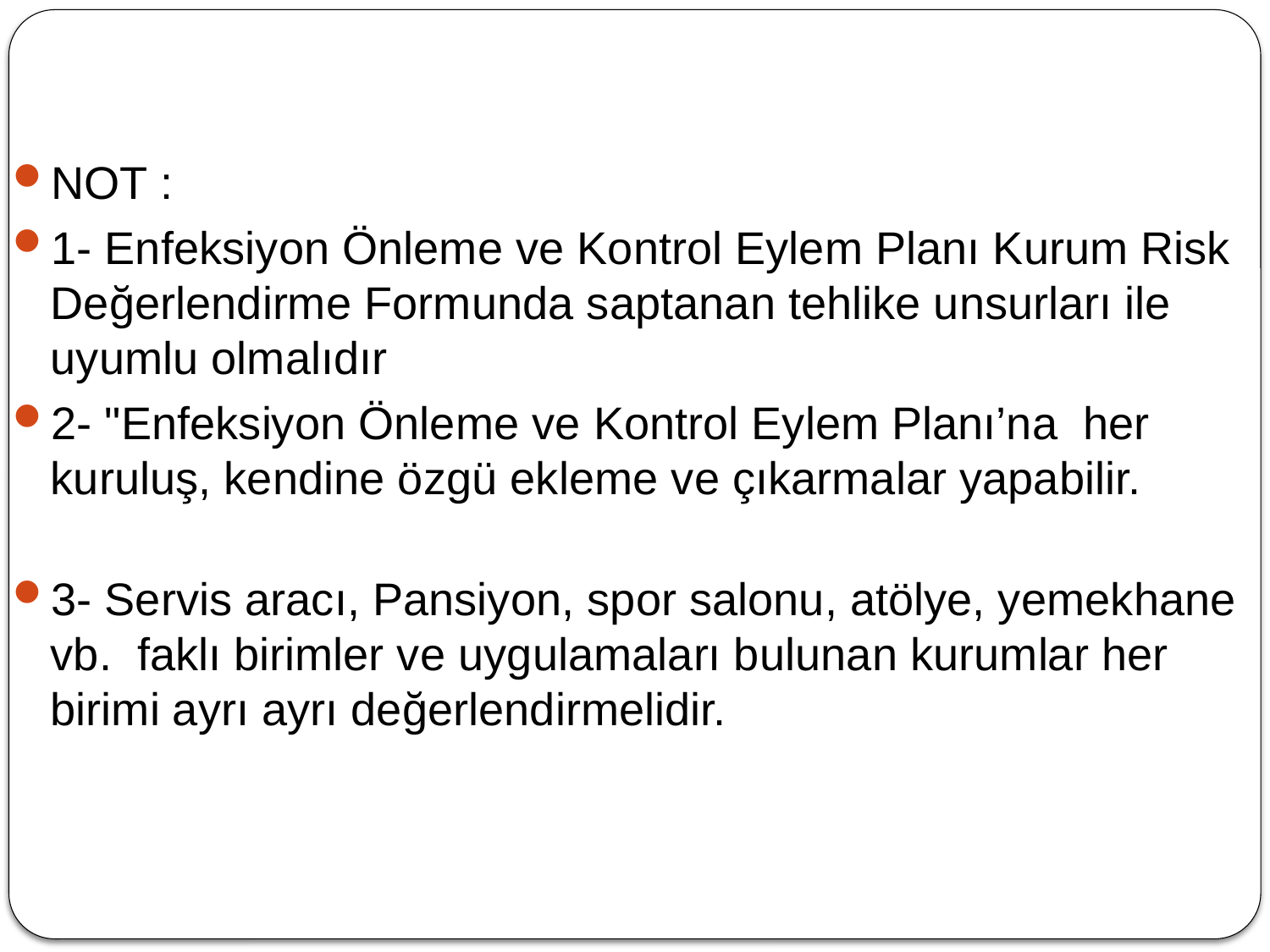

NOT :
1- Enfeksiyon Önleme ve Kontrol Eylem Planı Kurum Risk Değerlendirme Formunda saptanan tehlike unsurları ile uyumlu olmalıdır
2- "Enfeksiyon Önleme ve Kontrol Eylem Planı’na  her kuruluş, kendine özgü ekleme ve çıkarmalar yapabilir.
3- Servis aracı, Pansiyon, spor salonu, atölye, yemekhane vb.  faklı birimler ve uygulamaları bulunan kurumlar her birimi ayrı ayrı değerlendirmelidir.